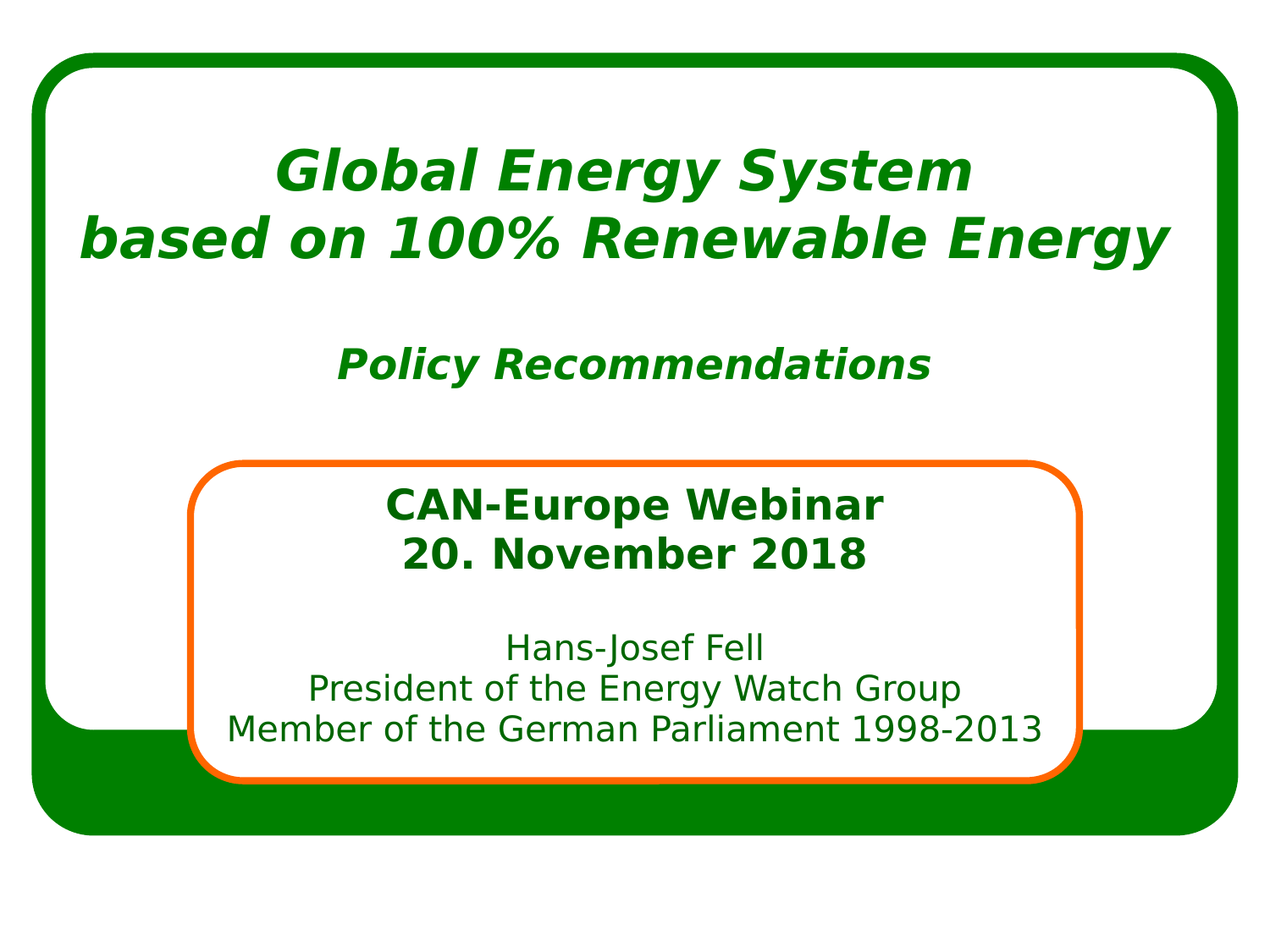

# Global Energy System based on 100% Renewable Energy Policy Recommendations
CAN-Europe Webinar
20. November 2018

Hans-Josef Fell
President of the Energy Watch Group
Member of the German Parliament 1998-2013